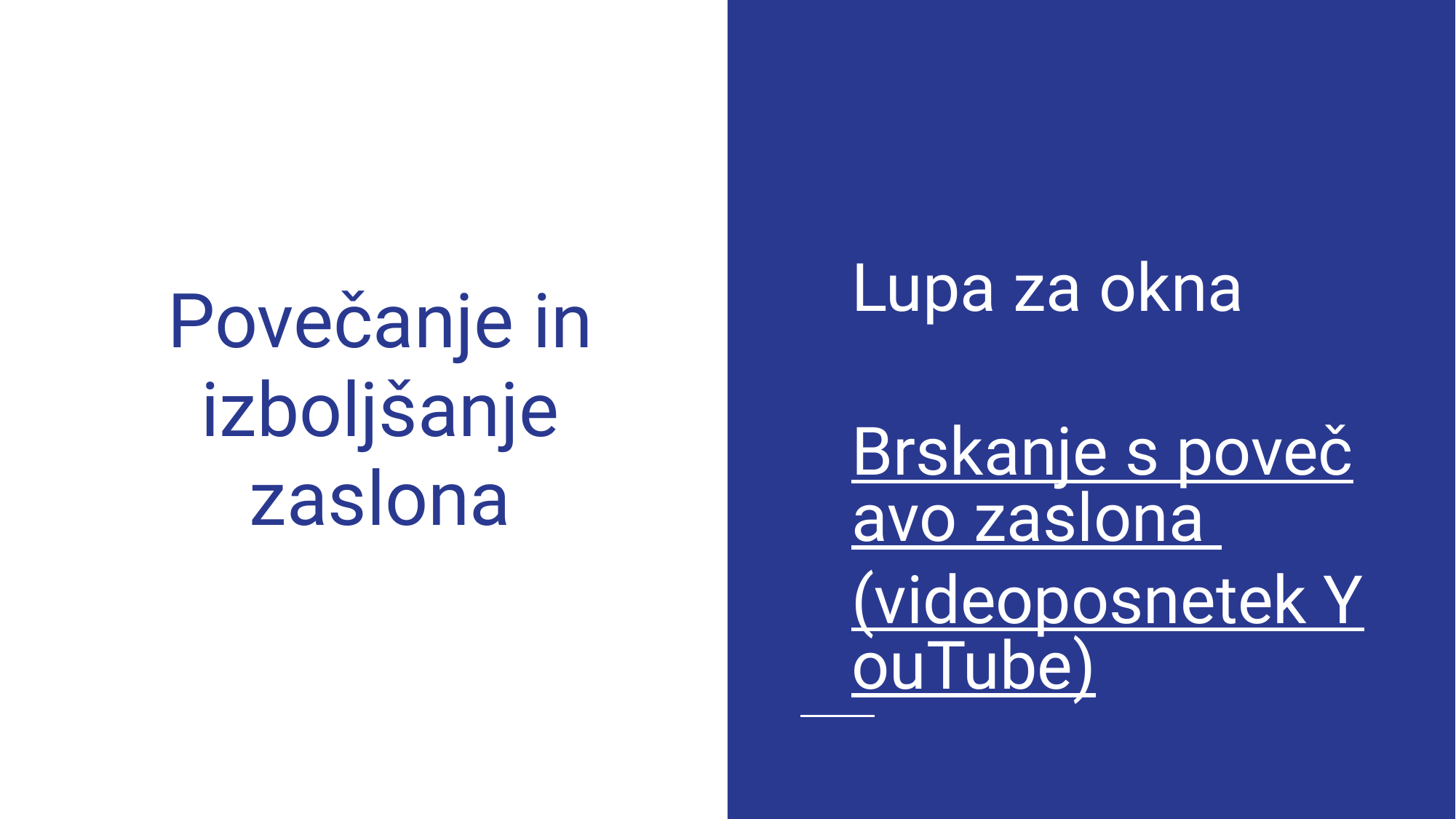

Lupa za okna

Brskanje s povečavo zaslona (videoposnetek YouTube)
# Povečanje in izboljšanje zaslona